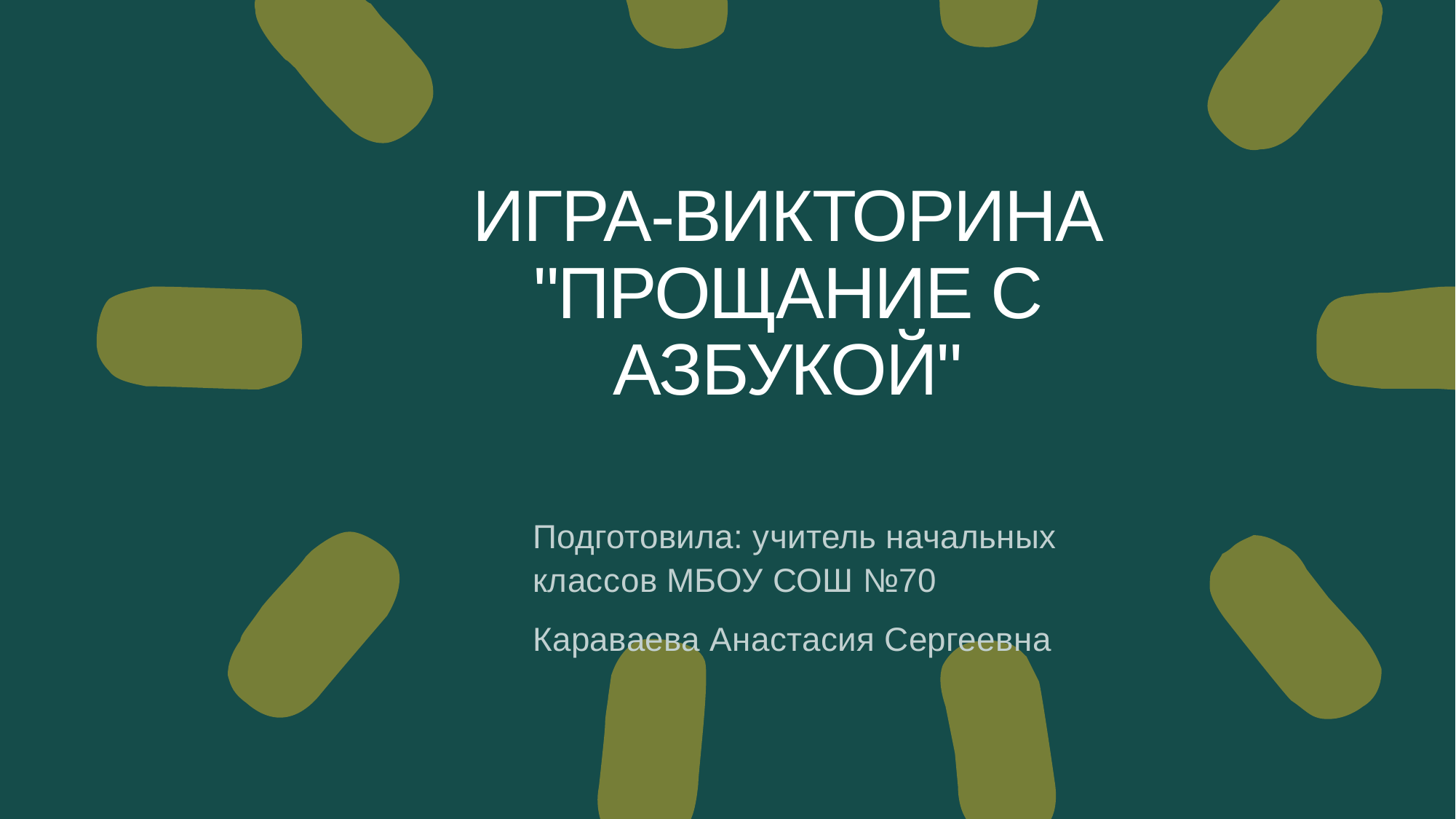

# Игра-викторина "Прощание с Азбукой"
Подготовила: учитель начальных классов МБОУ СОШ №70
Караваева Анастасия Сергеевна